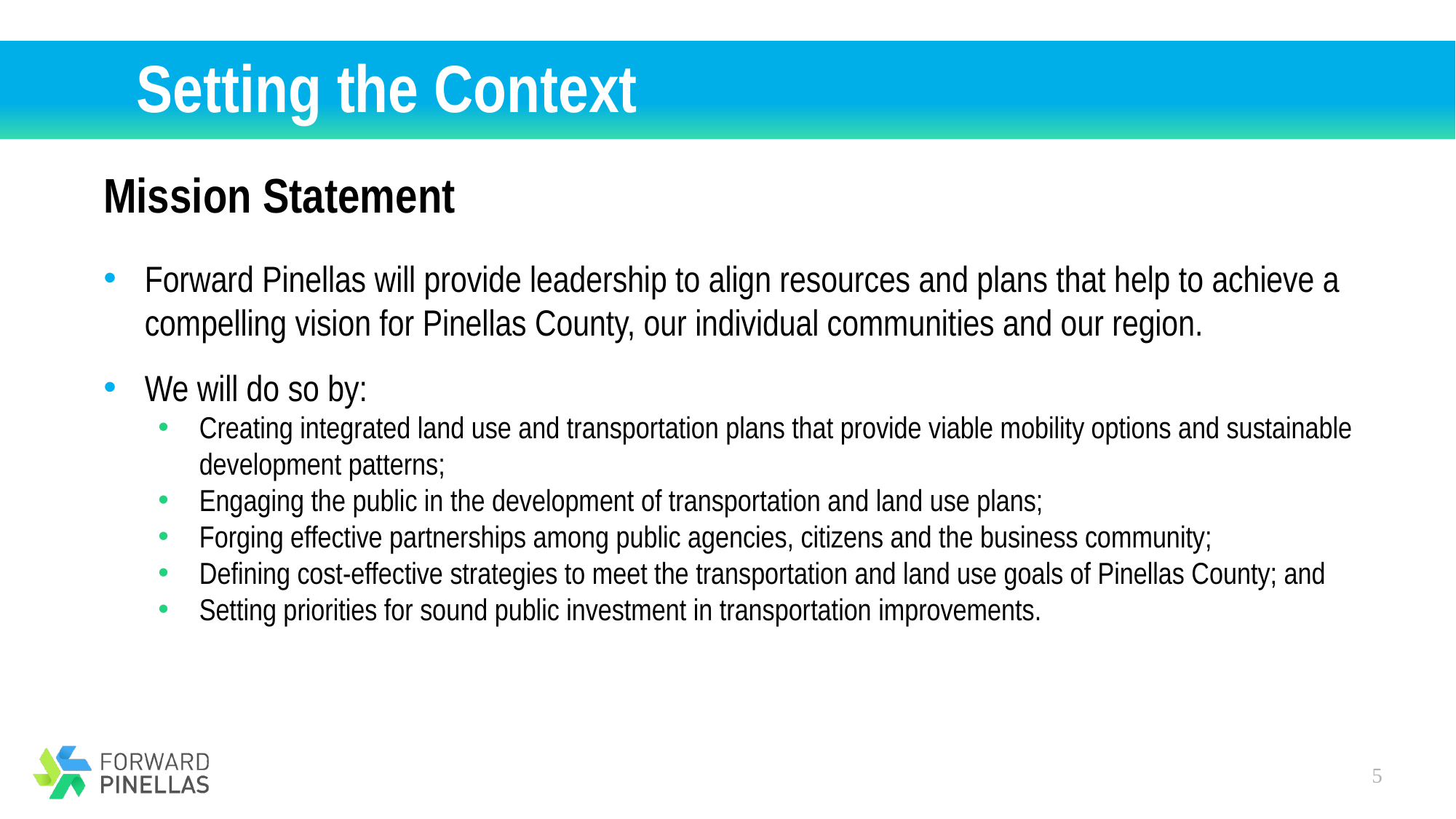

# Setting the Context

Mission Statement

Forward Pinellas will provide leadership to align resources and plans that help to achieve a compelling vision for Pinellas County, our individual communities and our region.

We will do so by:
Creating integrated land use and transportation plans that provide viable mobility options and sustainable development patterns;
Engaging the public in the development of transportation and land use plans;
Forging effective partnerships among public agencies, citizens and the business community;
Defining cost-effective strategies to meet the transportation and land use goals of Pinellas County; and
Setting priorities for sound public investment in transportation improvements.

5